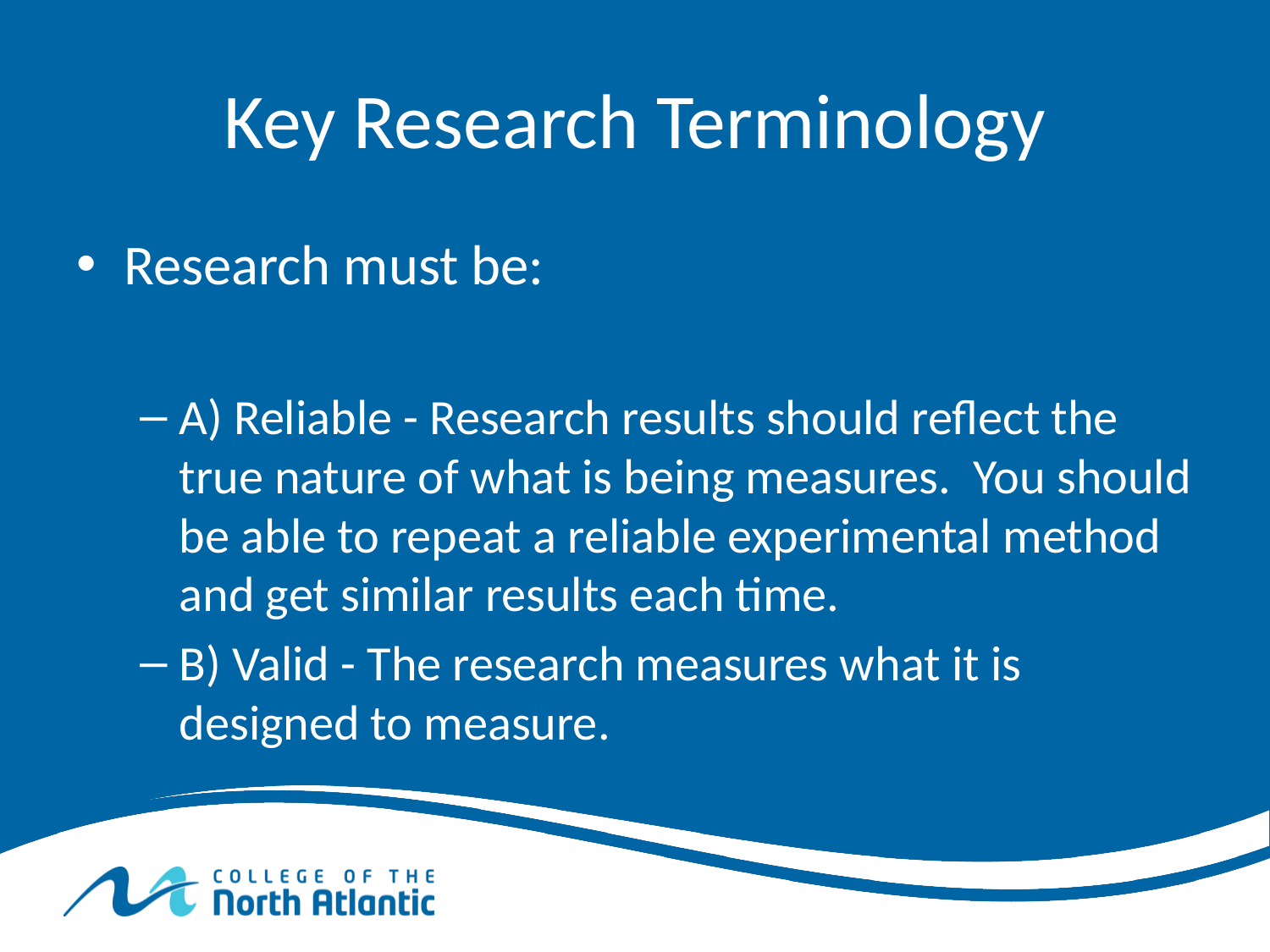

# Key Research Terminology
Research must be:

A) Reliable - Research results should reflect the true nature of what is being measures.  You should be able to repeat a reliable experimental method and get similar results each time.
B) Valid - The research measures what it is designed to measure.